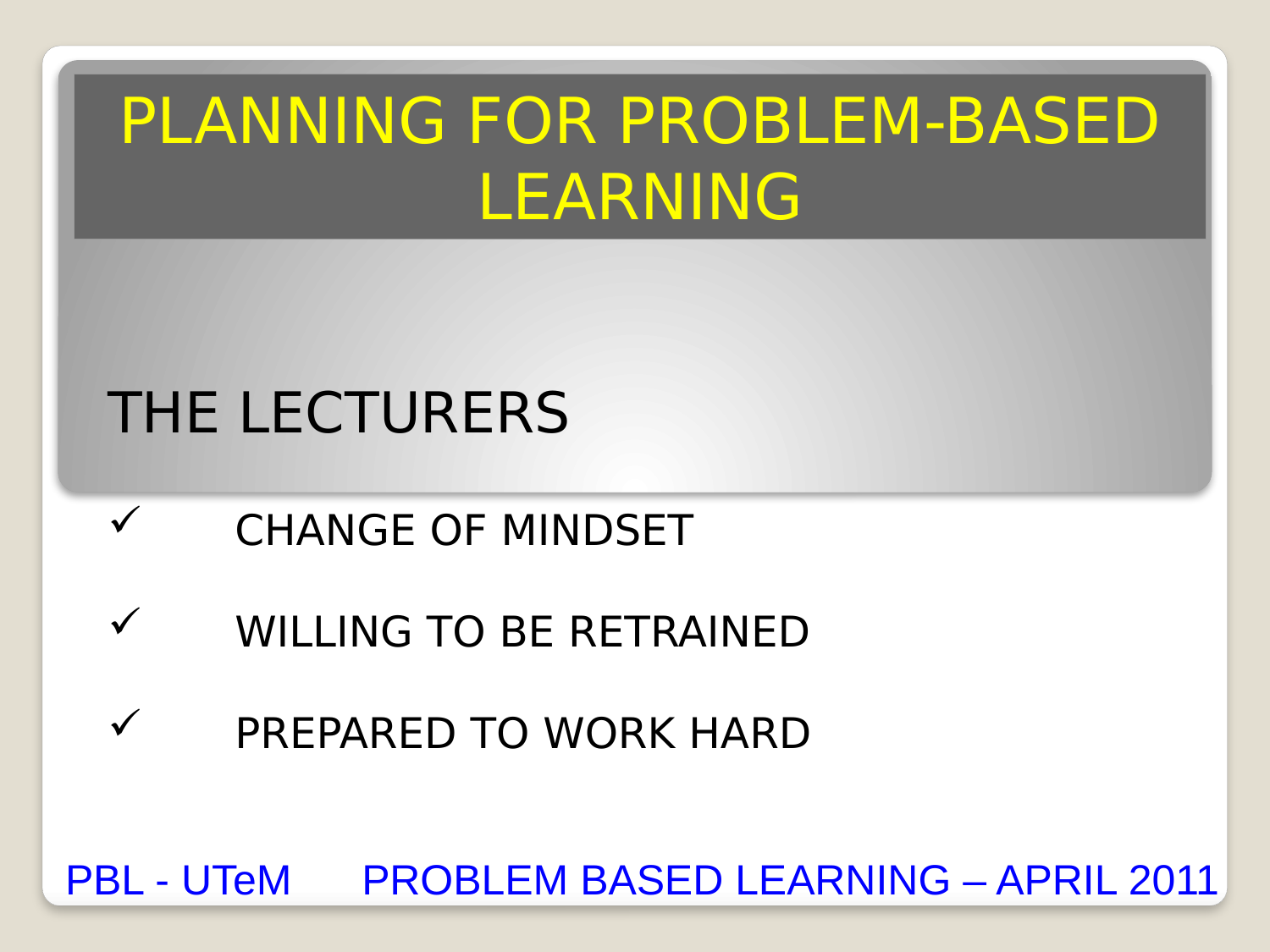

PLANNING FOR PROBLEM-BASED LEARNING
THE LECTURERS

 	CHANGE OF MINDSET

 	WILLING TO BE RETRAINED

 	PREPARED TO WORK HARD

PBL - UTeM
PROBLEM BASED LEARNING – APRIL 2011